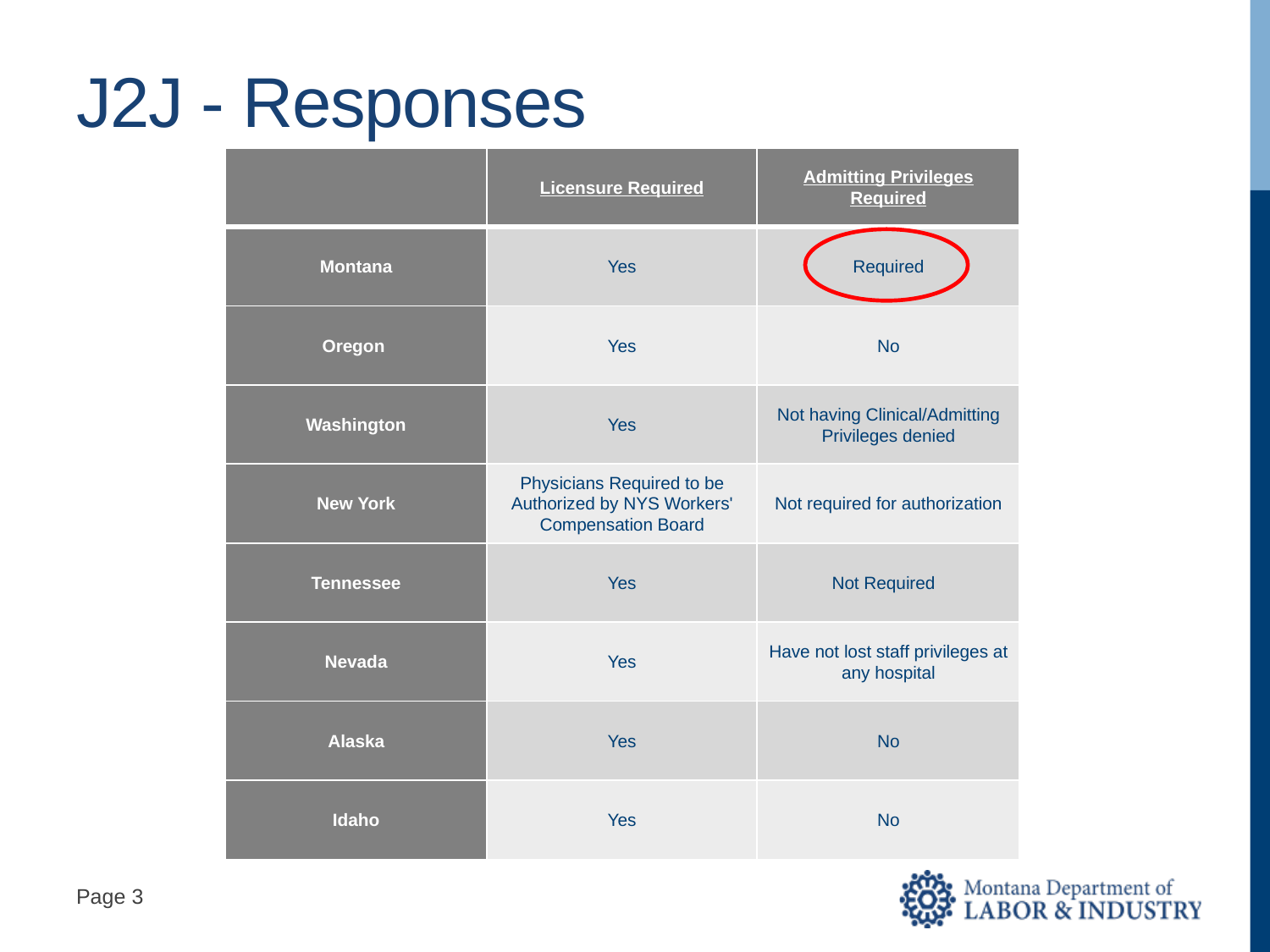

# J2J - Responses
|  | Licensure Required | Admitting Privileges Required |
| --- | --- | --- |
| Montana | Yes | Required |
| Oregon | Yes | No |
| Washington | Yes | Not having Clinical/Admitting Privileges denied |
| New York | Physicians Required to be Authorized by NYS Workers' Compensation Board | Not required for authorization |
| Tennessee | Yes | Not Required |
| Nevada | Yes | Have not lost staff privileges at any hospital |
| Alaska | Yes | No |
| Idaho | Yes | No |

Page 3